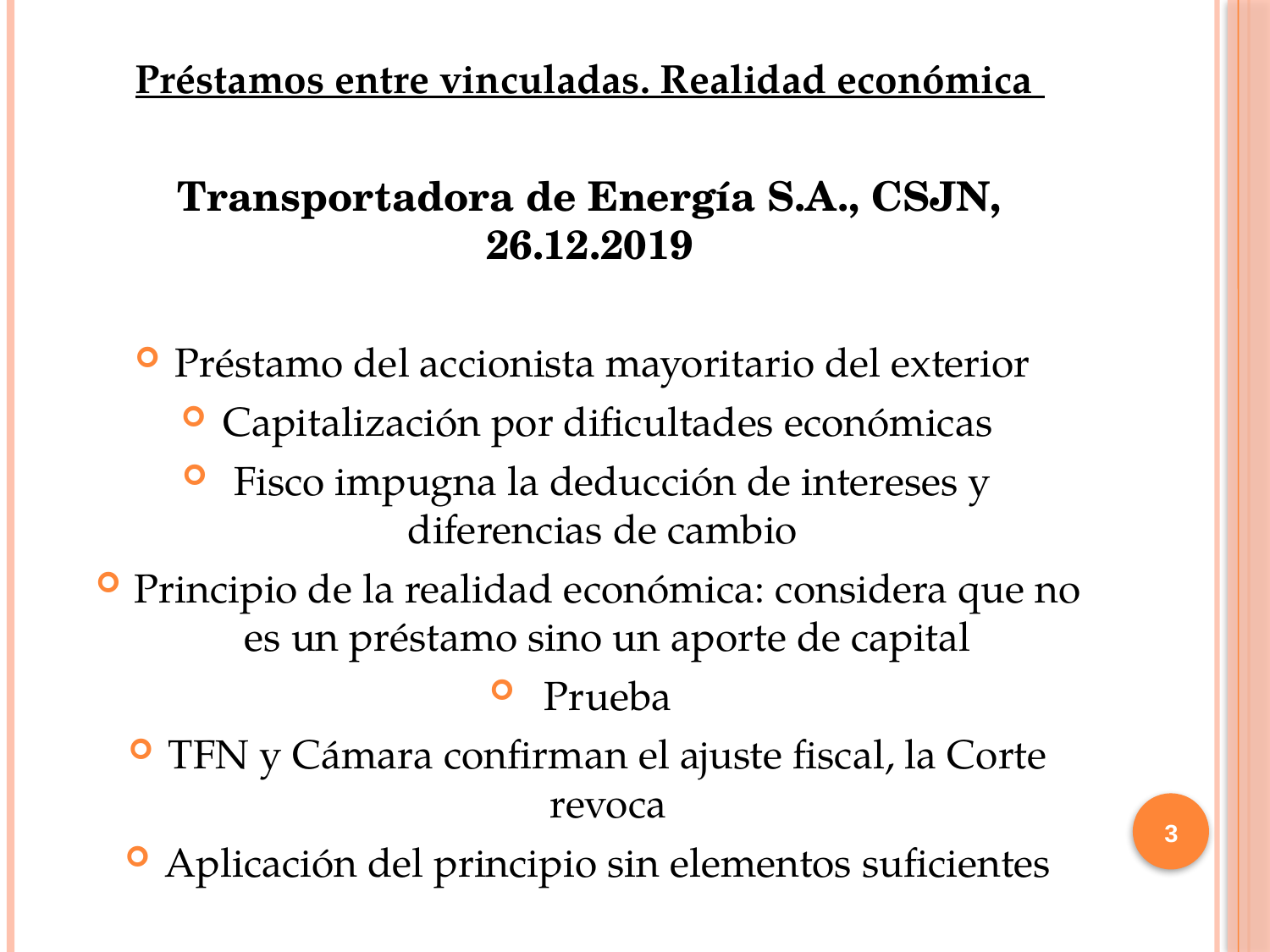

Préstamos entre vinculadas. Realidad económica

Transportadora de Energía S.A., CSJN, 26.12.2019

Préstamo del accionista mayoritario del exterior
Capitalización por dificultades económicas
 Fisco impugna la deducción de intereses y diferencias de cambio
Principio de la realidad económica: considera que no es un préstamo sino un aporte de capital
Prueba
TFN y Cámara confirman el ajuste fiscal, la Corte revoca
Aplicación del principio sin elementos suficientes

3